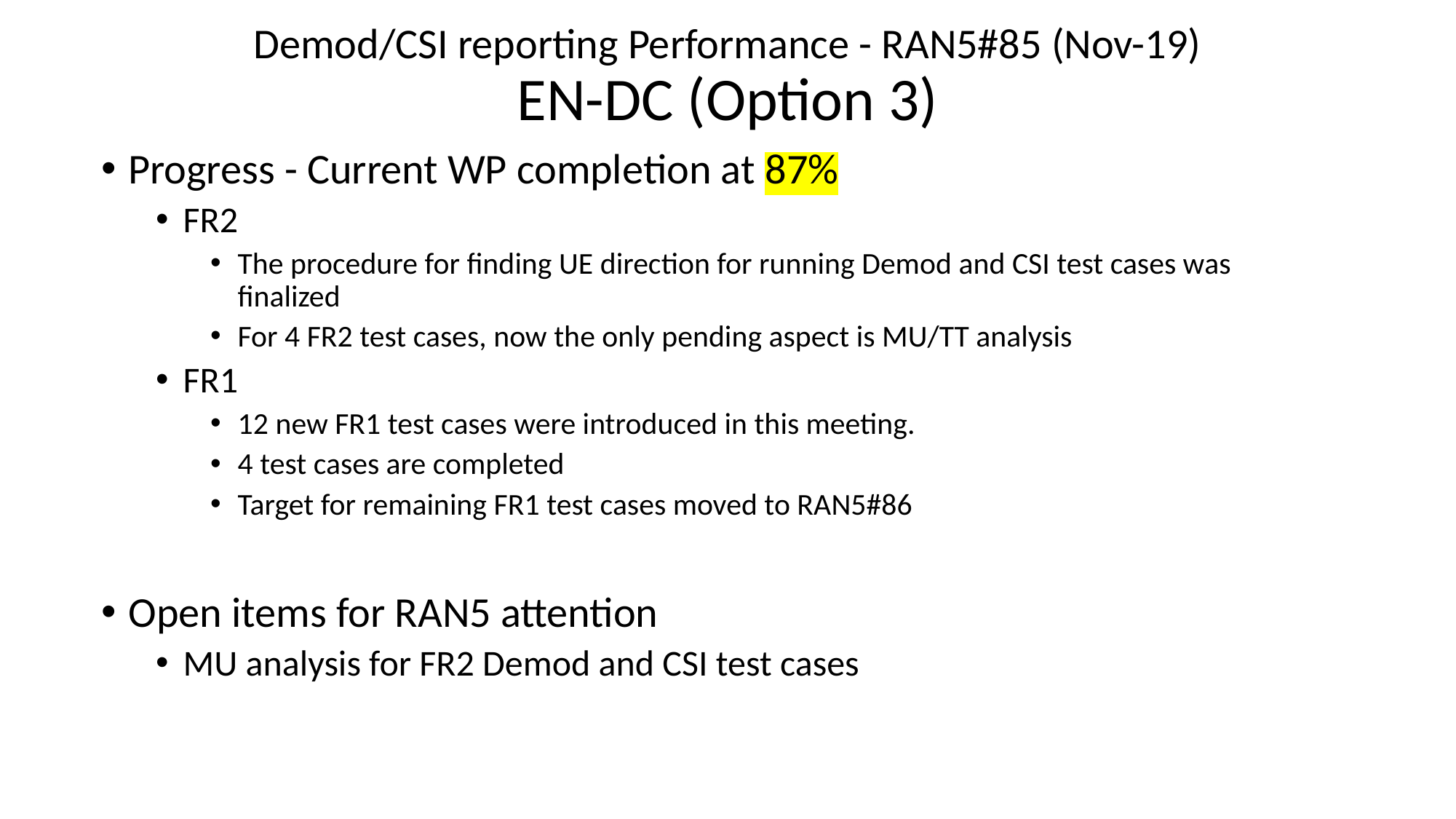

# Demod/CSI reporting Performance - RAN5#85 (Nov-19) EN-DC (Option 3)
Progress - Current WP completion at 87%
FR2
The procedure for finding UE direction for running Demod and CSI test cases was finalized
For 4 FR2 test cases, now the only pending aspect is MU/TT analysis
FR1
12 new FR1 test cases were introduced in this meeting.
4 test cases are completed
Target for remaining FR1 test cases moved to RAN5#86

Open items for RAN5 attention
MU analysis for FR2 Demod and CSI test cases